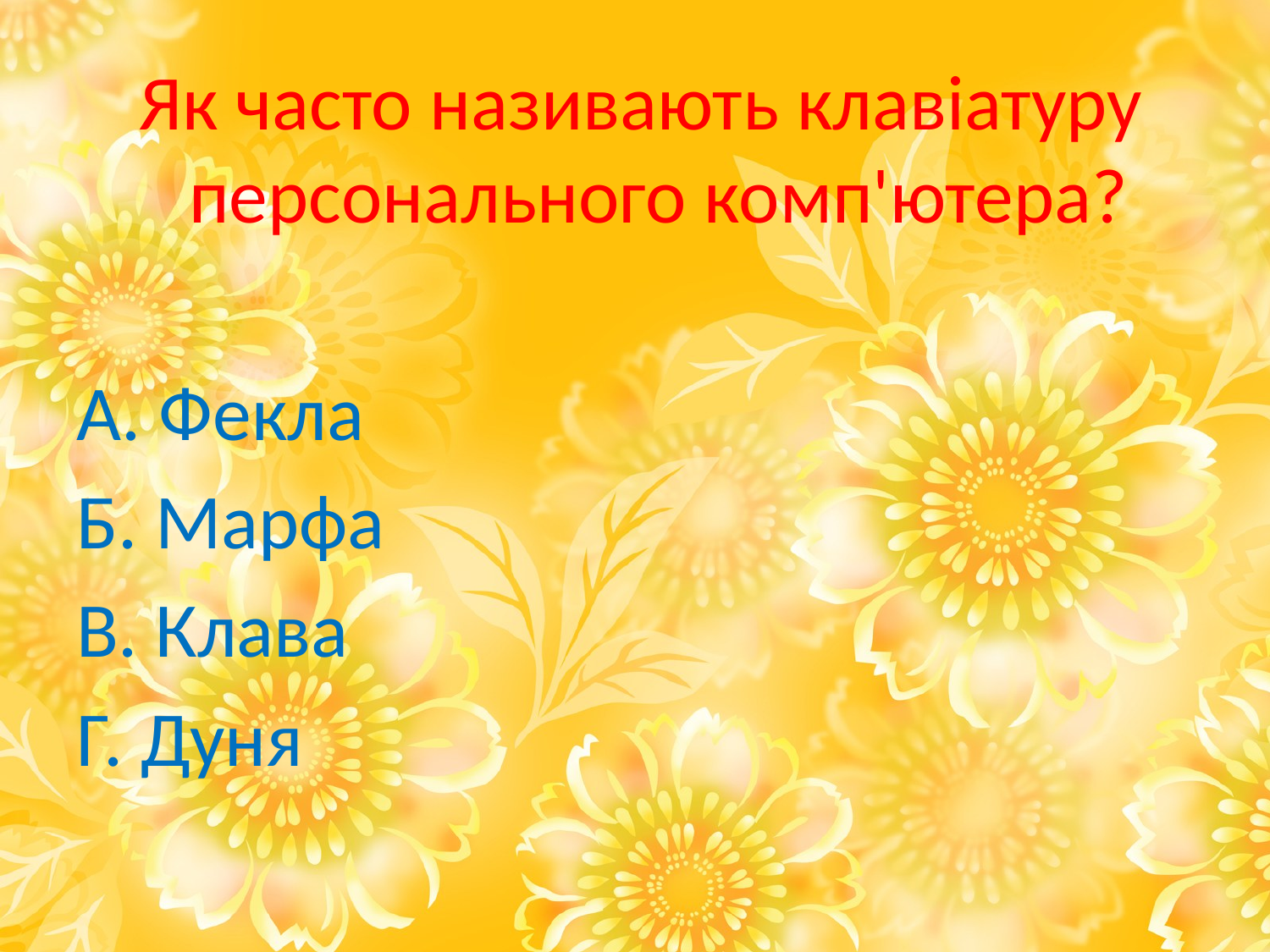

Як часто називають клавіатуру персонального комп'ютера?

А. Фекла
Б. Марфа
В. Клава
Г. Дуня